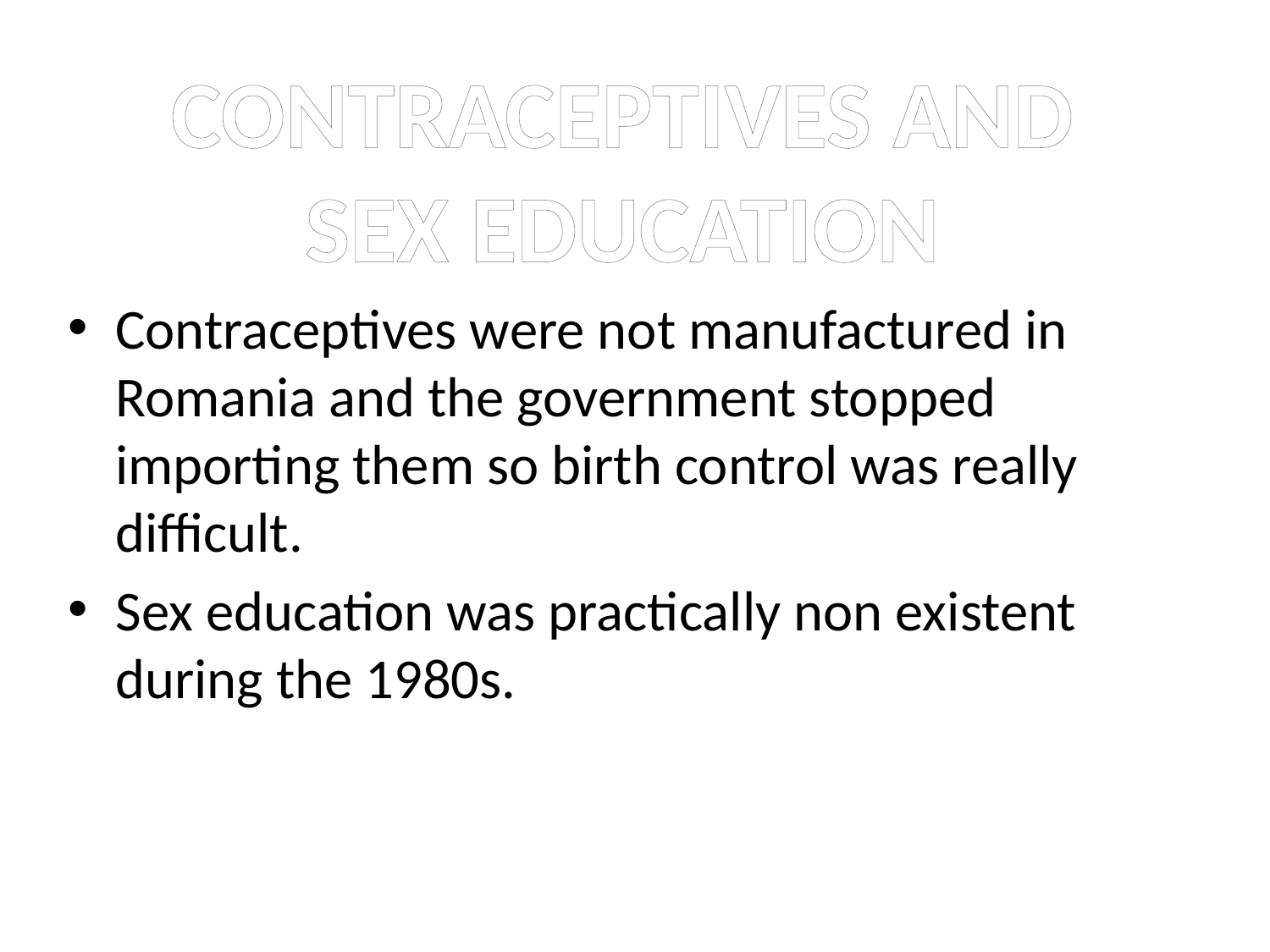

CONTRACEPTIVES AND SEX EDUCATION
Contraceptives were not manufactured in Romania and the government stopped importing them so birth control was really difficult.
Sex education was practically non existent during the 1980s.